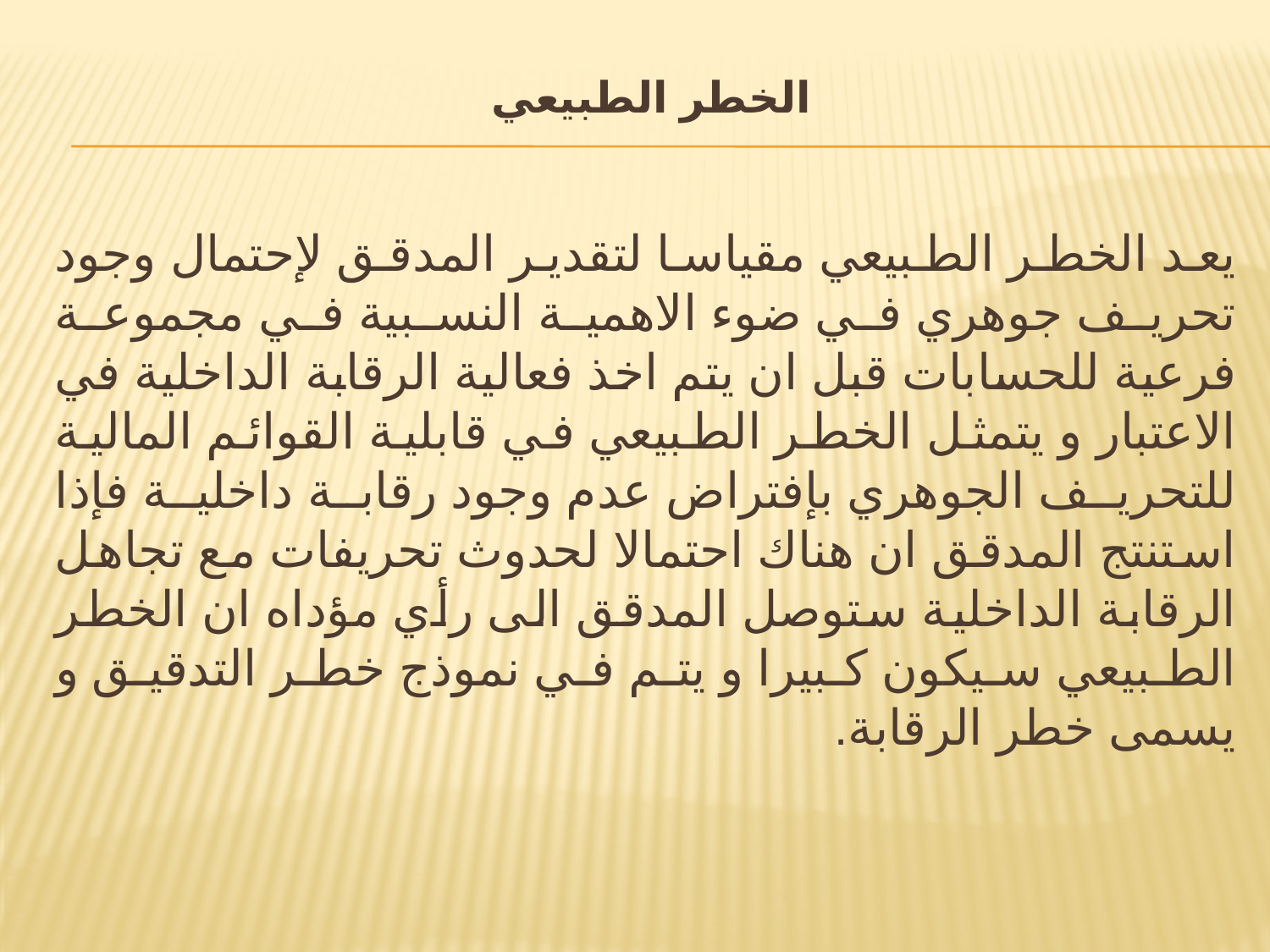

# الخطر الطبيعي
يعد الخطر الطبيعي مقياسا لتقدير المدقق لإحتمال وجود تحريف جوهري في ضوء الاهمية النسبية في مجموعة فرعية للحسابات قبل ان يتم اخذ فعالية الرقابة الداخلية في الاعتبار و يتمثل الخطر الطبيعي في قابلية القوائم المالية للتحريف الجوهري بإفتراض عدم وجود رقابة داخلية فإذا استنتج المدقق ان هناك احتمالا لحدوث تحريفات مع تجاهل الرقابة الداخلية ستوصل المدقق الى رأي مؤداه ان الخطر الطبيعي سيكون كبيرا و يتم في نموذج خطر التدقيق و يسمى خطر الرقابة.